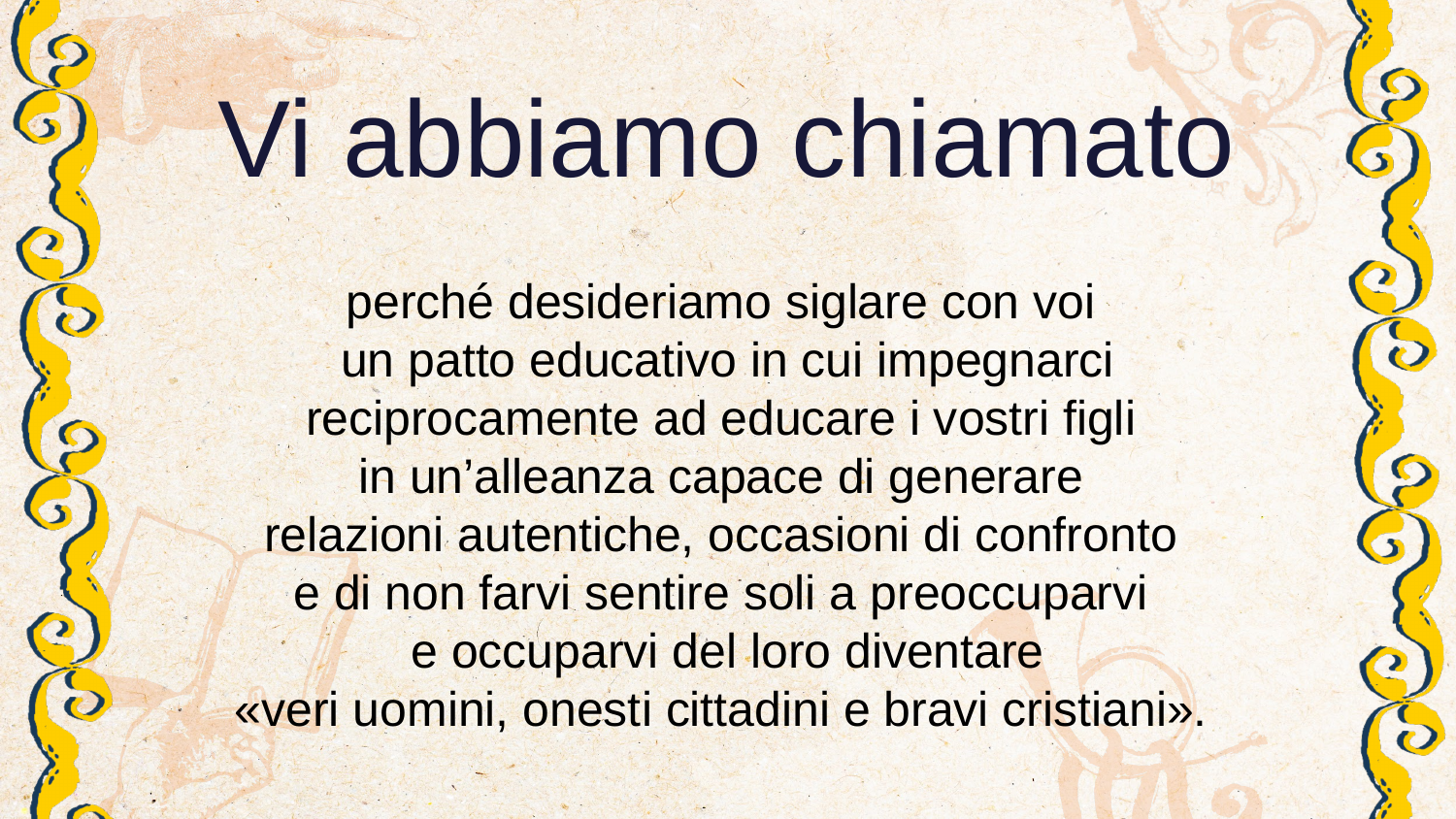

Vi abbiamo chiamato

perché desideriamo siglare con voi
un patto educativo in cui impegnarci reciprocamente ad educare i vostri figli
in un’alleanza capace di generare
relazioni autentiche, occasioni di confronto
e di non farvi sentire soli a preoccuparvi
e occuparvi del loro diventare
«veri uomini, onesti cittadini e bravi cristiani».